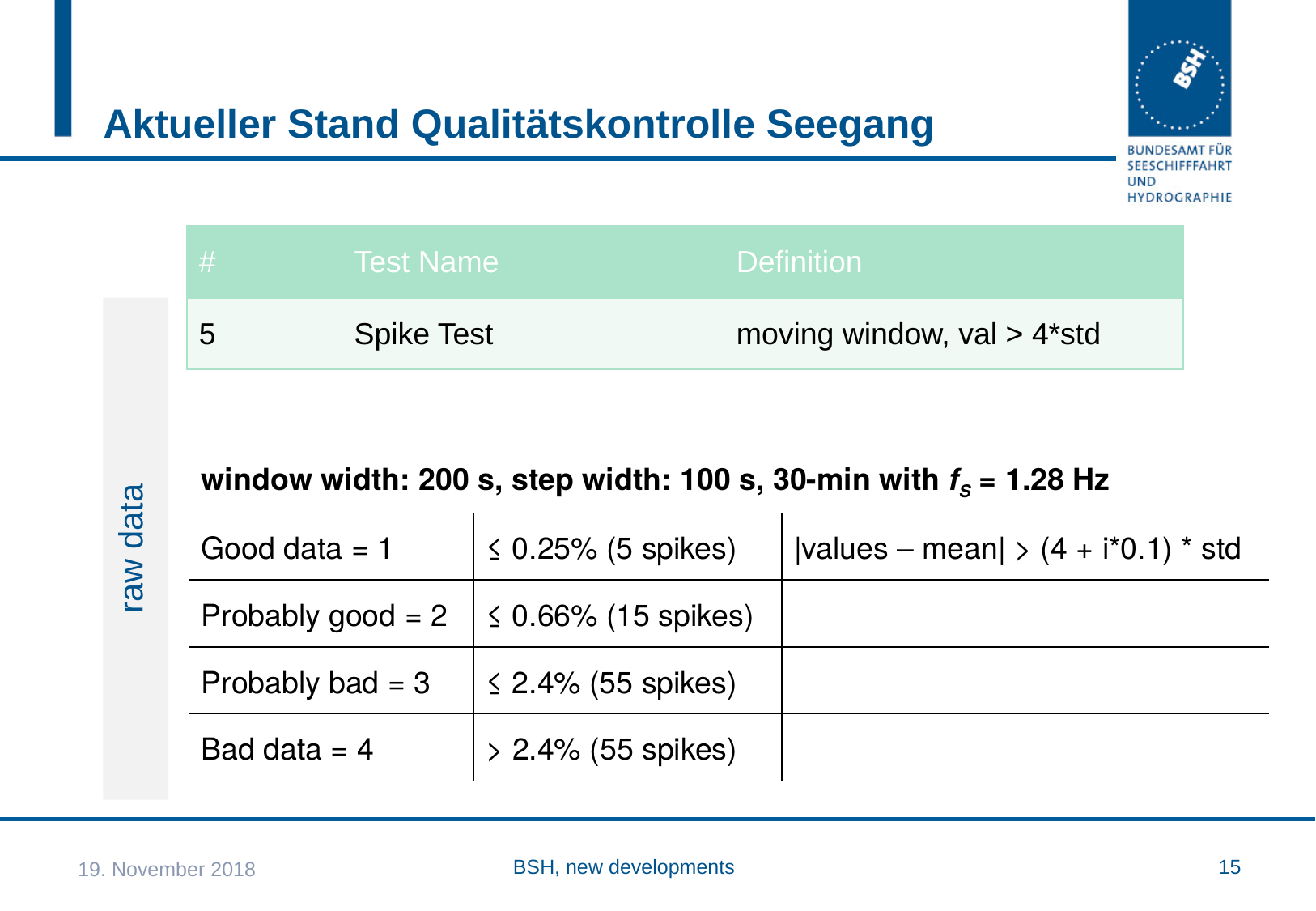

# Aktueller Stand Qualitätskontrolle Seegang
| # | Test Name | Definition |
| --- | --- | --- |
| 5 | Spike Test | moving window, val > 4\*std |
raw data
| window width: 200 s, step width: 100 s, 30-min with fS = 1.28 Hz |  |  |
| --- | --- | --- |
| Good data = 1 | ≤ 0.25% (5 spikes) | |values – mean| > (4 + i\*0.1) \* std |
| Probably good = 2 | ≤ 0.66% (15 spikes) |  |
| Probably bad = 3 | ≤ 2.4% (55 spikes) |  |
| Bad data = 4 | > 2.4% (55 spikes) |  |
BSH, new developments
19. November 2018
15